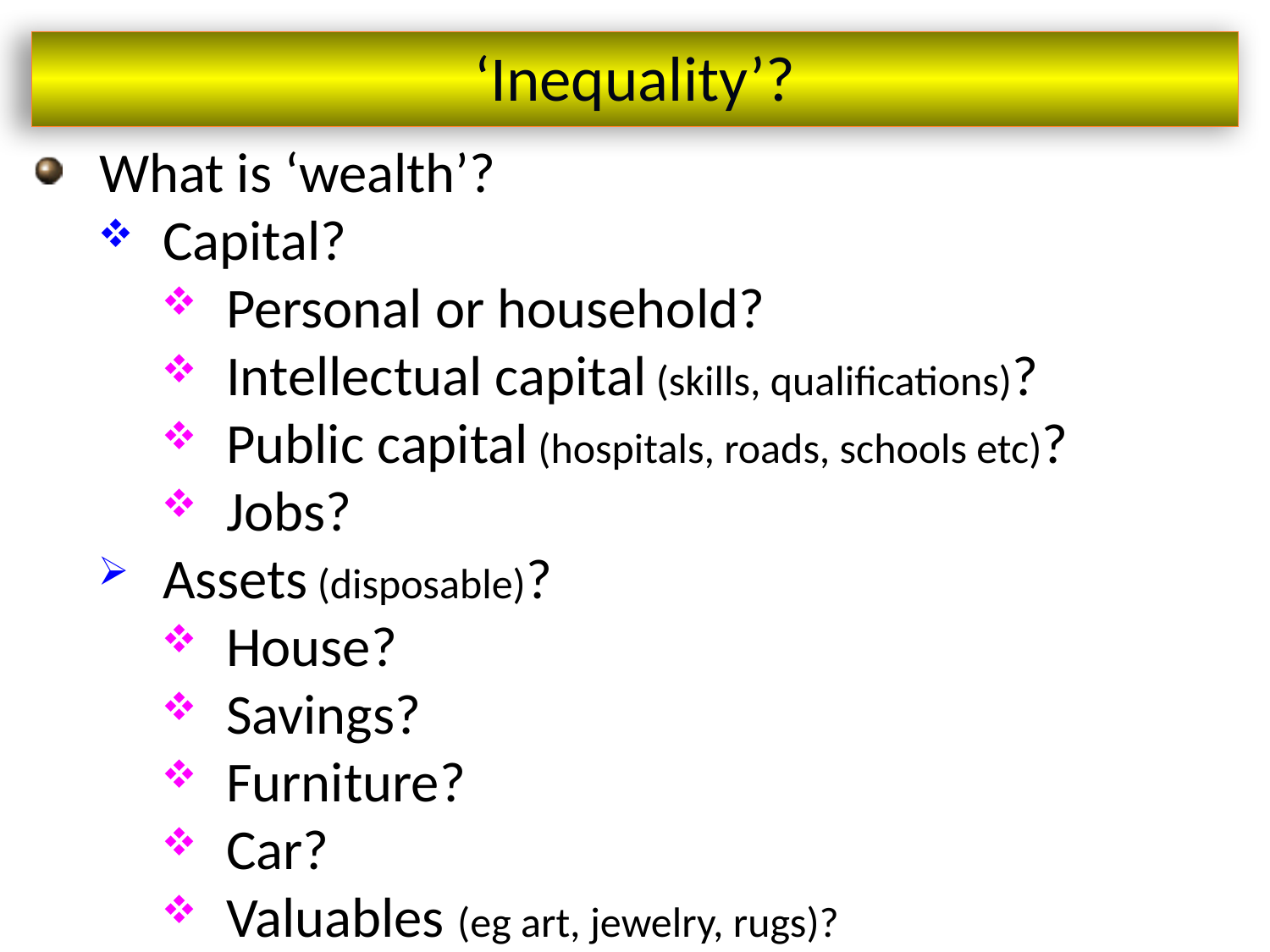

‘Inequality’?
What is ‘wealth’?
Capital?
Personal or household?
Intellectual capital (skills, qualifications)?
Public capital (hospitals, roads, schools etc)?
Jobs?
Assets (disposable)?
House?
Savings?
Furniture?
Car?
Valuables (eg art, jewelry, rugs)?